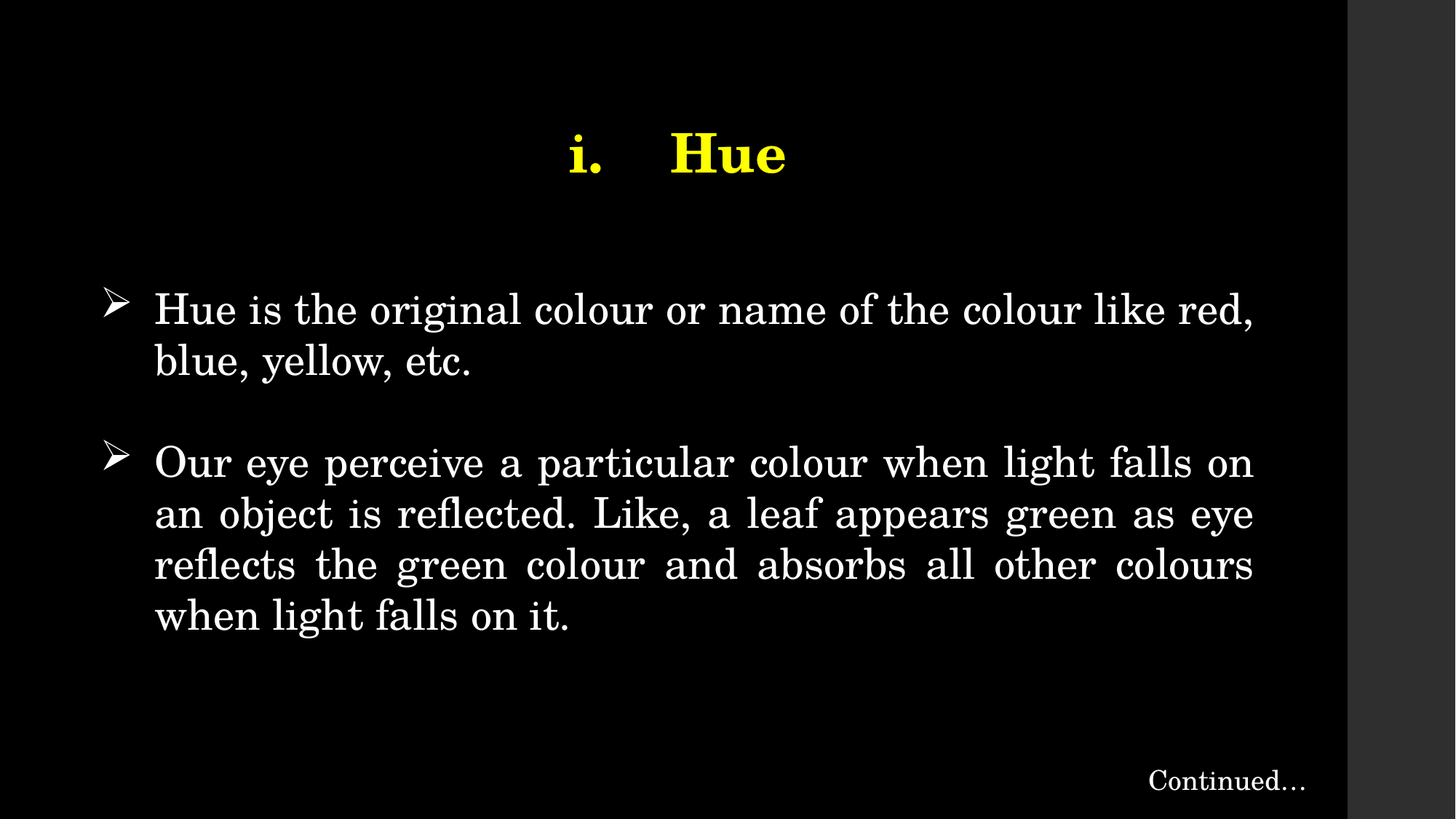

# Hue
Hue is the original colour or name of the colour like red, blue, yellow, etc.

Our eye perceive a particular colour when light falls on an object is reflected. Like, a leaf appears green as eye reflects the green colour and absorbs all other colours when light falls on it.
Continued…